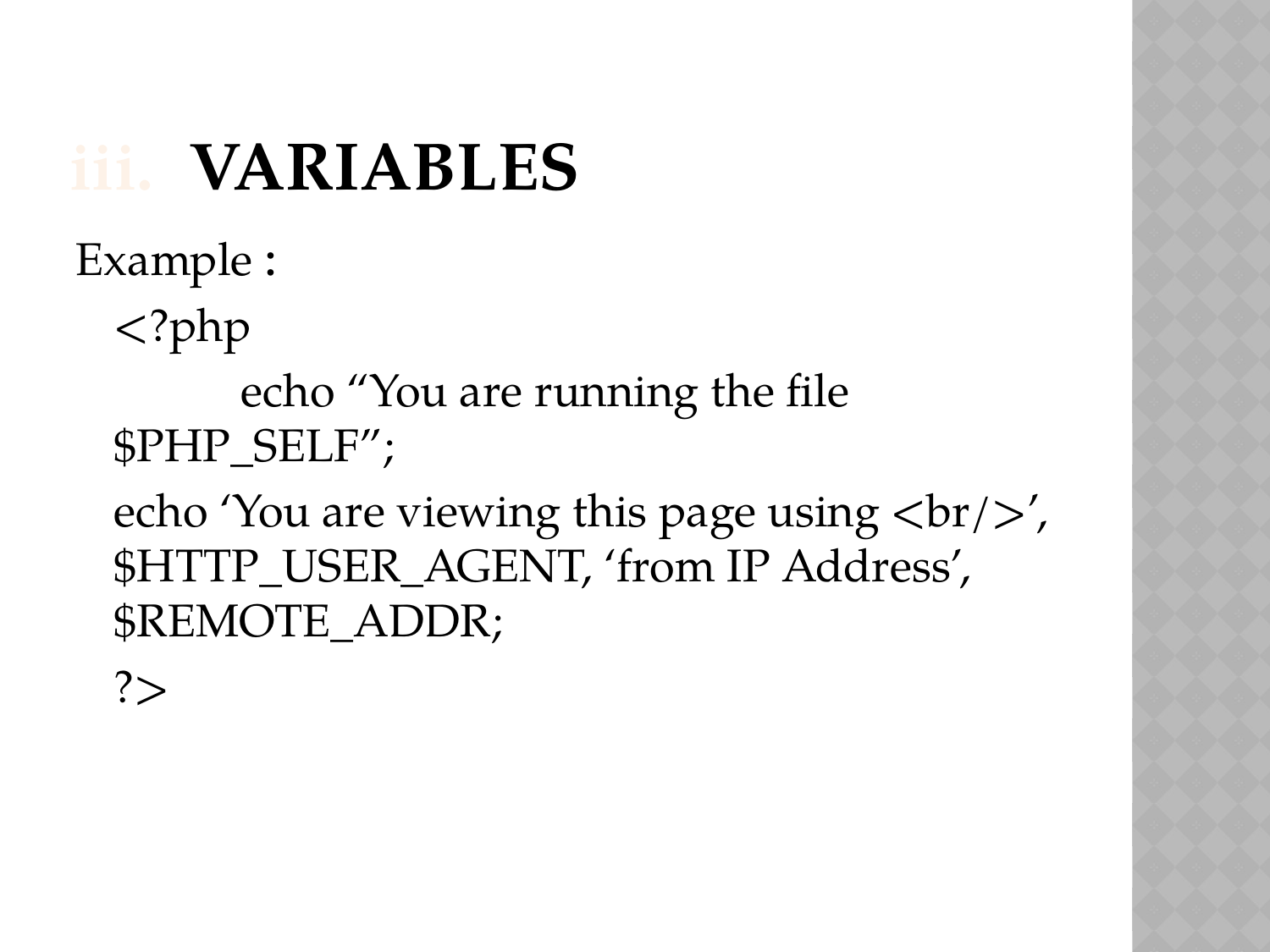

# Variables
Example :
	<?php
		echo “You are running the file $PHP_SELF”;
	echo ‘You are viewing this page using <br/>’, $HTTP_USER_AGENT, ‘from IP Address’, $REMOTE_ADDR;
	?>